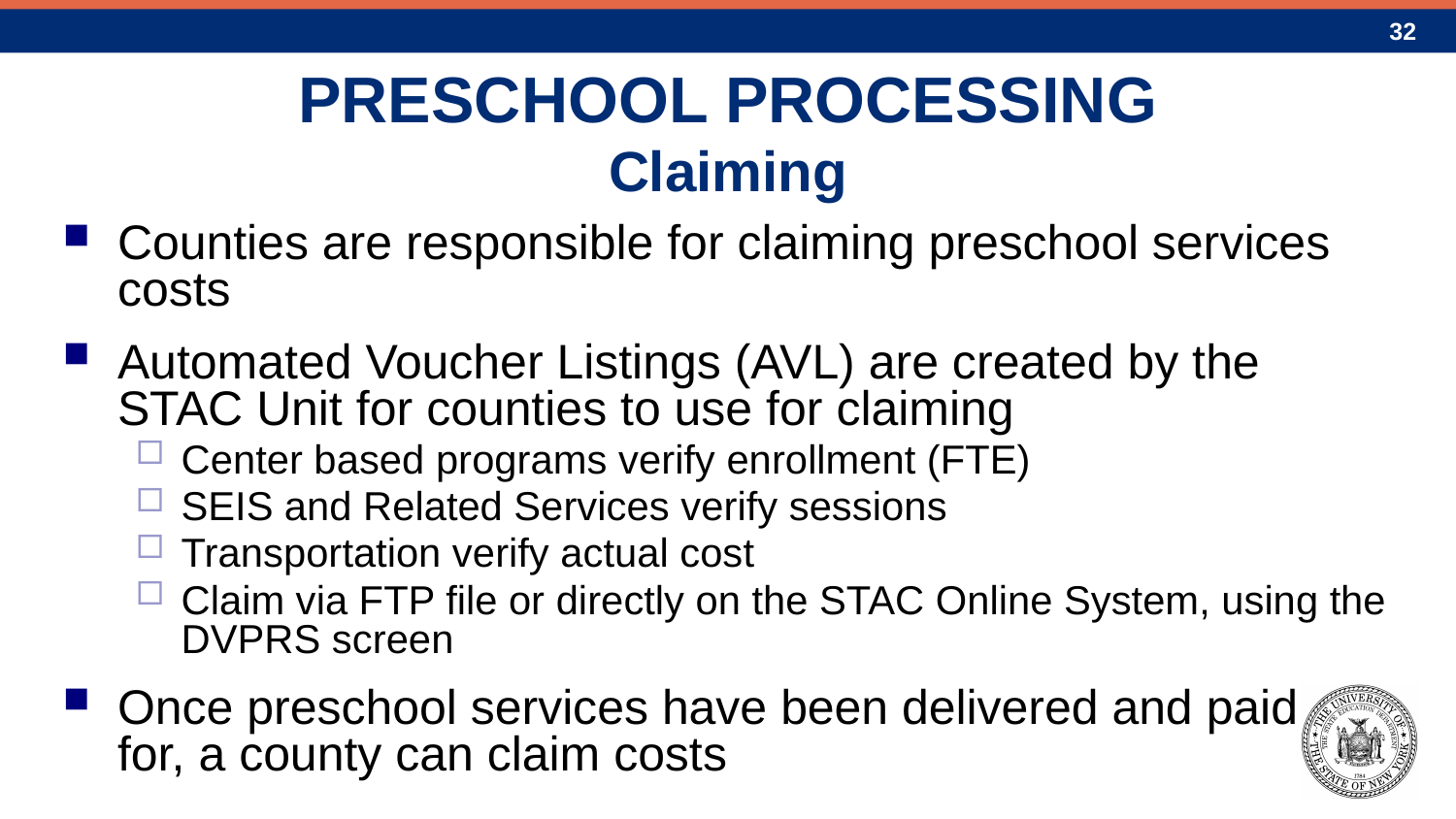

# PRESCHOOL PROCESSING Claiming
Counties are responsible for claiming preschool services costs

Automated Voucher Listings (AVL) are created by the STAC Unit for counties to use for claiming
Center based programs verify enrollment (FTE)
SEIS and Related Services verify sessions
Transportation verify actual cost
Claim via FTP file or directly on the STAC Online System, using the DVPRS screen

Once preschool services have been delivered and paid   for, a county can claim costs